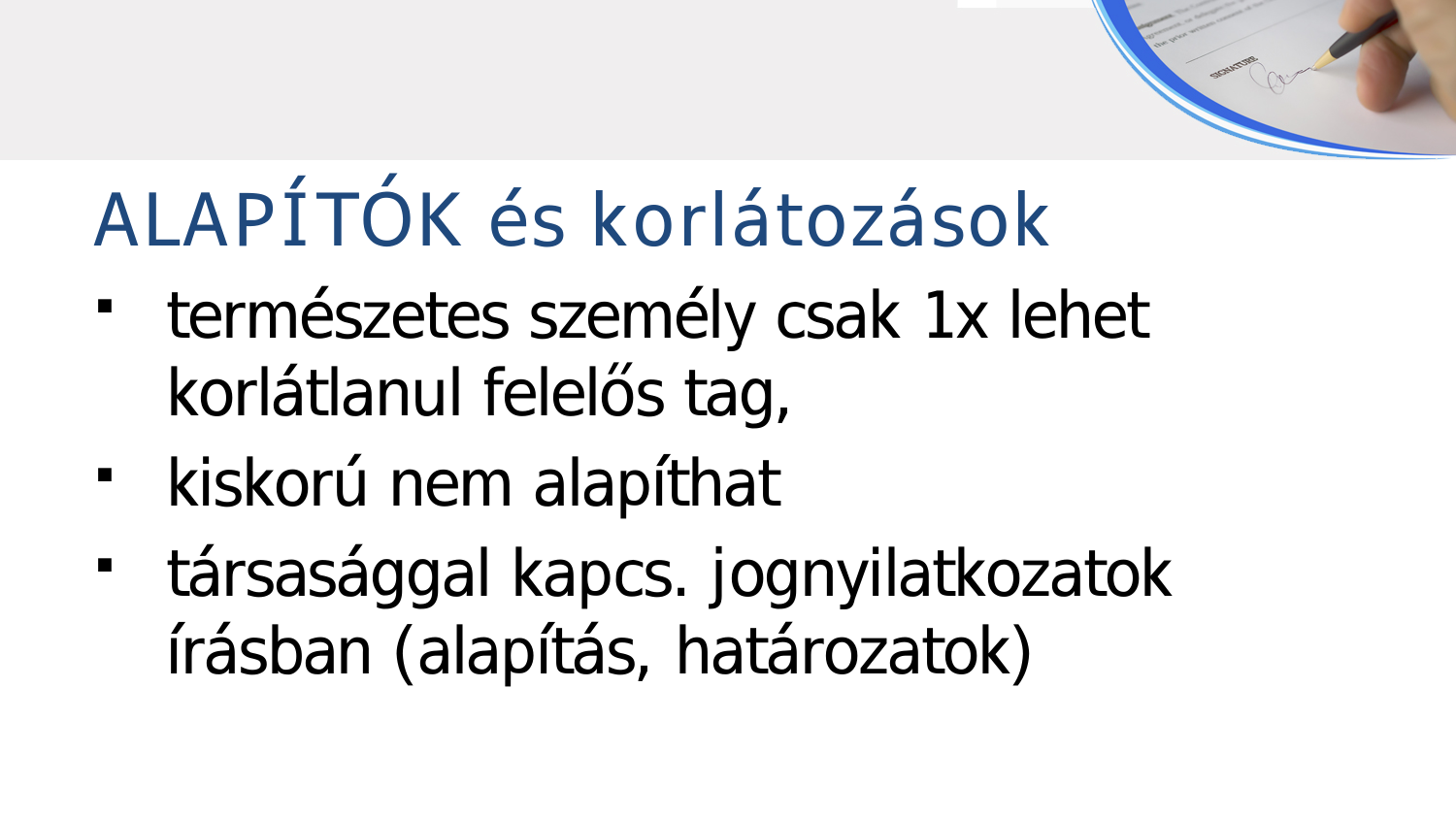

ALAPÍTÓK és korlátozások
természetes személy csak 1x lehet korlátlanul felelős tag,
kiskorú nem alapíthat
társasággal kapcs. jognyilatkozatok írásban (alapítás, határozatok)